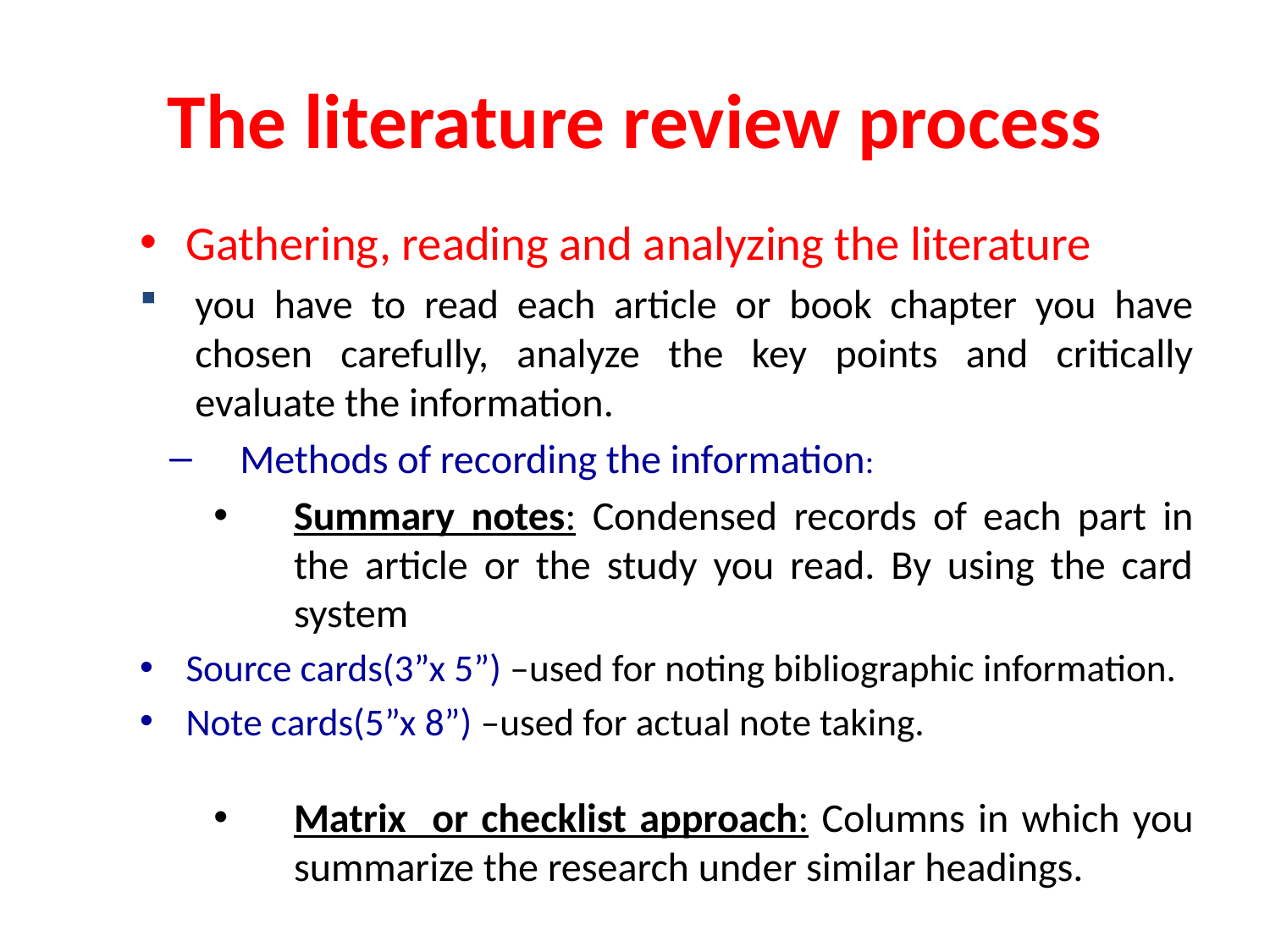

# The literature review process
Gathering, reading and analyzing the literature
you have to read each article or book chapter you have chosen carefully, analyze the key points and critically evaluate the information.
Methods of recording the information:
Summary notes: Condensed records of each part in the article or the study you read. By using the card system
Source cards(3”x 5”) –used for noting bibliographic information.
Note cards(5”x 8”) –used for actual note taking.

Matrix  or checklist approach: Columns in which you summarize the research under similar headings.